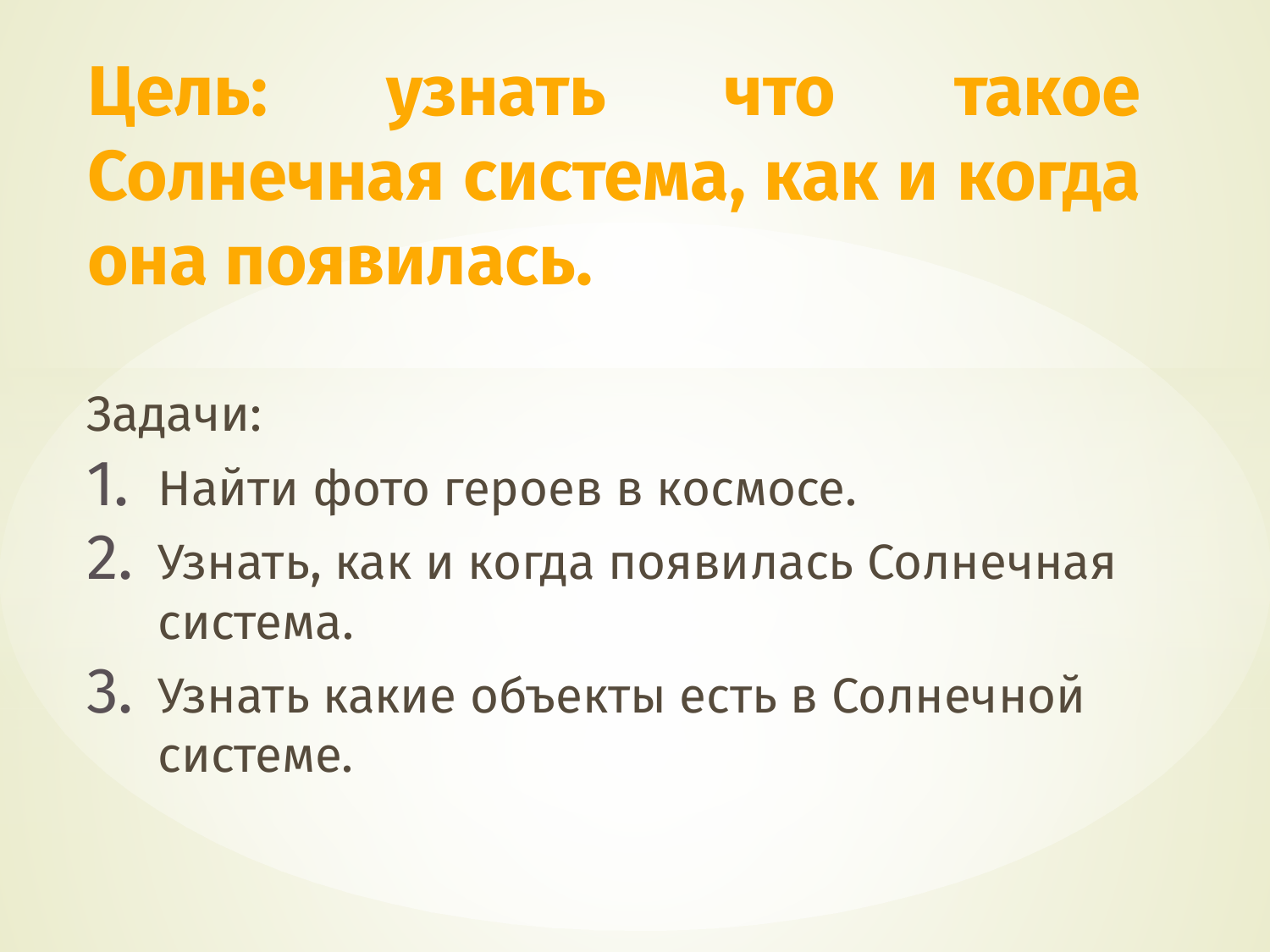

# Цель: узнать что такое Солнечная система, как и когда она появилась.
Задачи:
Найти фото героев в космосе.
Узнать, как и когда появилась Солнечная система.
Узнать какие объекты есть в Солнечной системе.